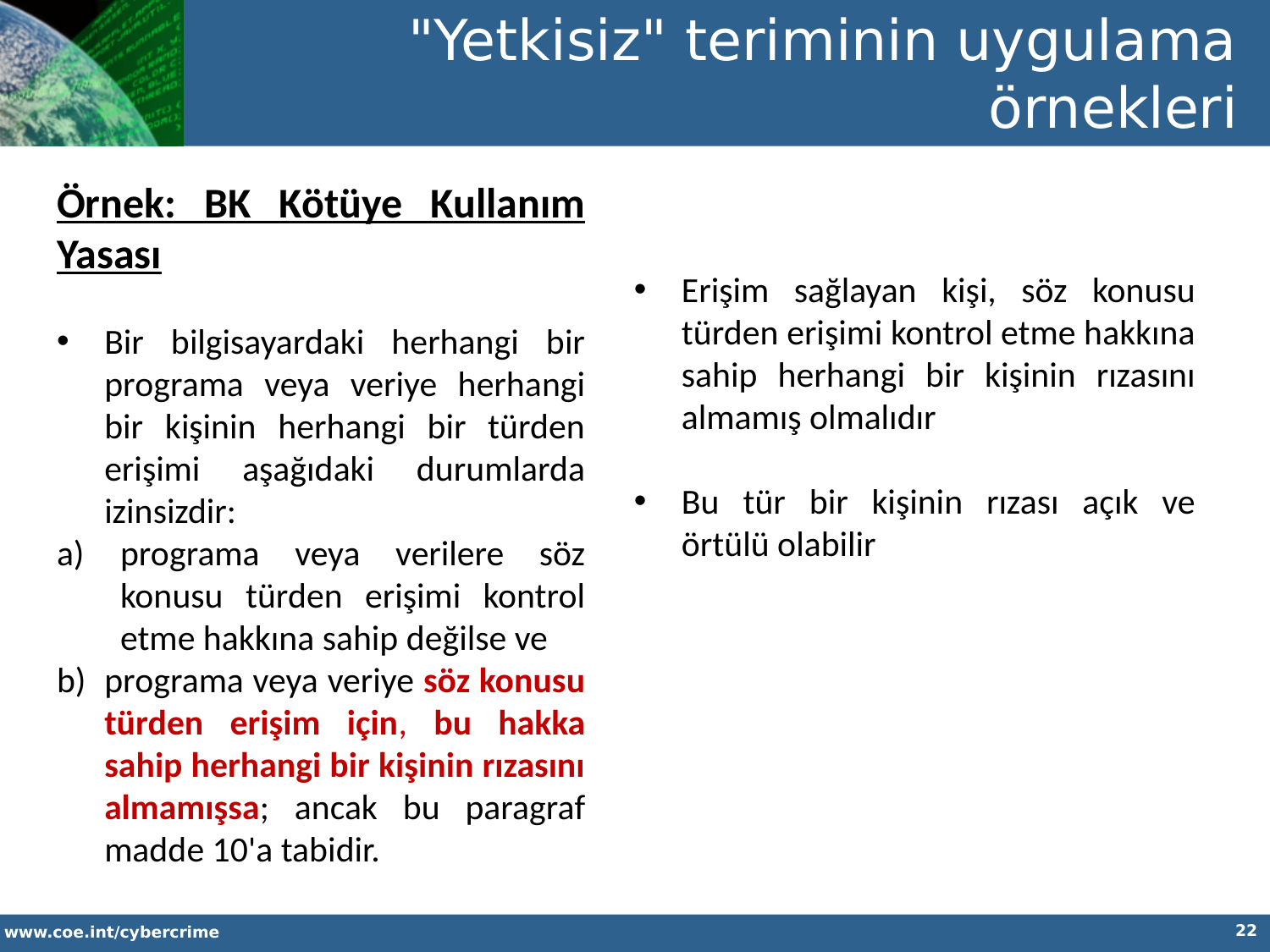

"Yetkisiz" teriminin uygulama örnekleri
Örnek: BK Kötüye Kullanım Yasası

Bir bilgisayardaki herhangi bir programa veya veriye herhangi bir kişinin herhangi bir türden erişimi aşağıdaki durumlarda izinsizdir:
programa veya verilere söz konusu türden erişimi kontrol etme hakkına sahip değilse ve
programa veya veriye söz konusu türden erişim için, bu hakka sahip herhangi bir kişinin rızasını almamışsa; ancak bu paragraf madde 10'a tabidir.
Erişim sağlayan kişi, söz konusu türden erişimi kontrol etme hakkına sahip herhangi bir kişinin rızasını almamış olmalıdır

Bu tür bir kişinin rızası açık ve örtülü olabilir